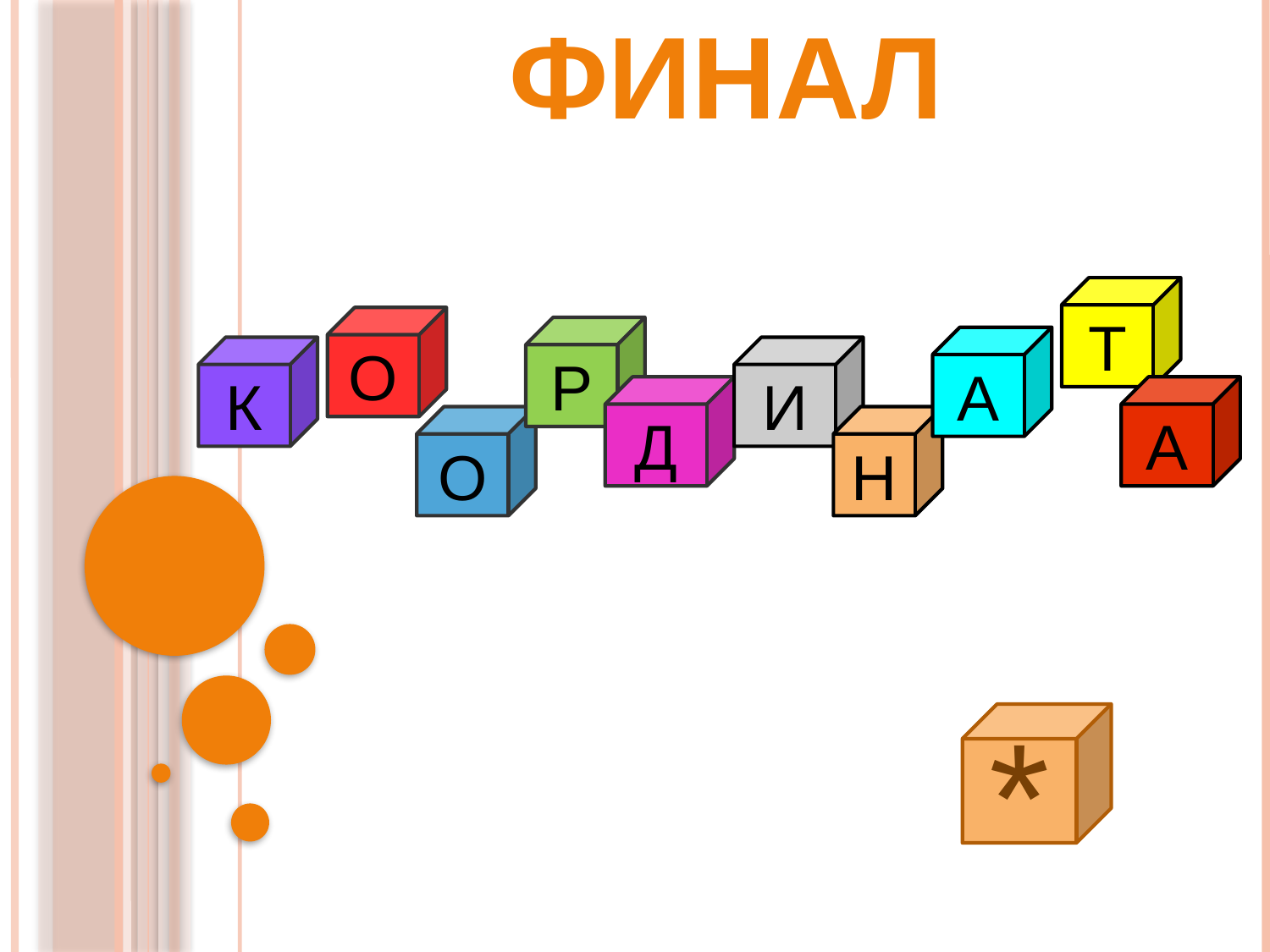

# фИНАЛ
Т
О
Р
А
К
И
Д
А
О
Н
*